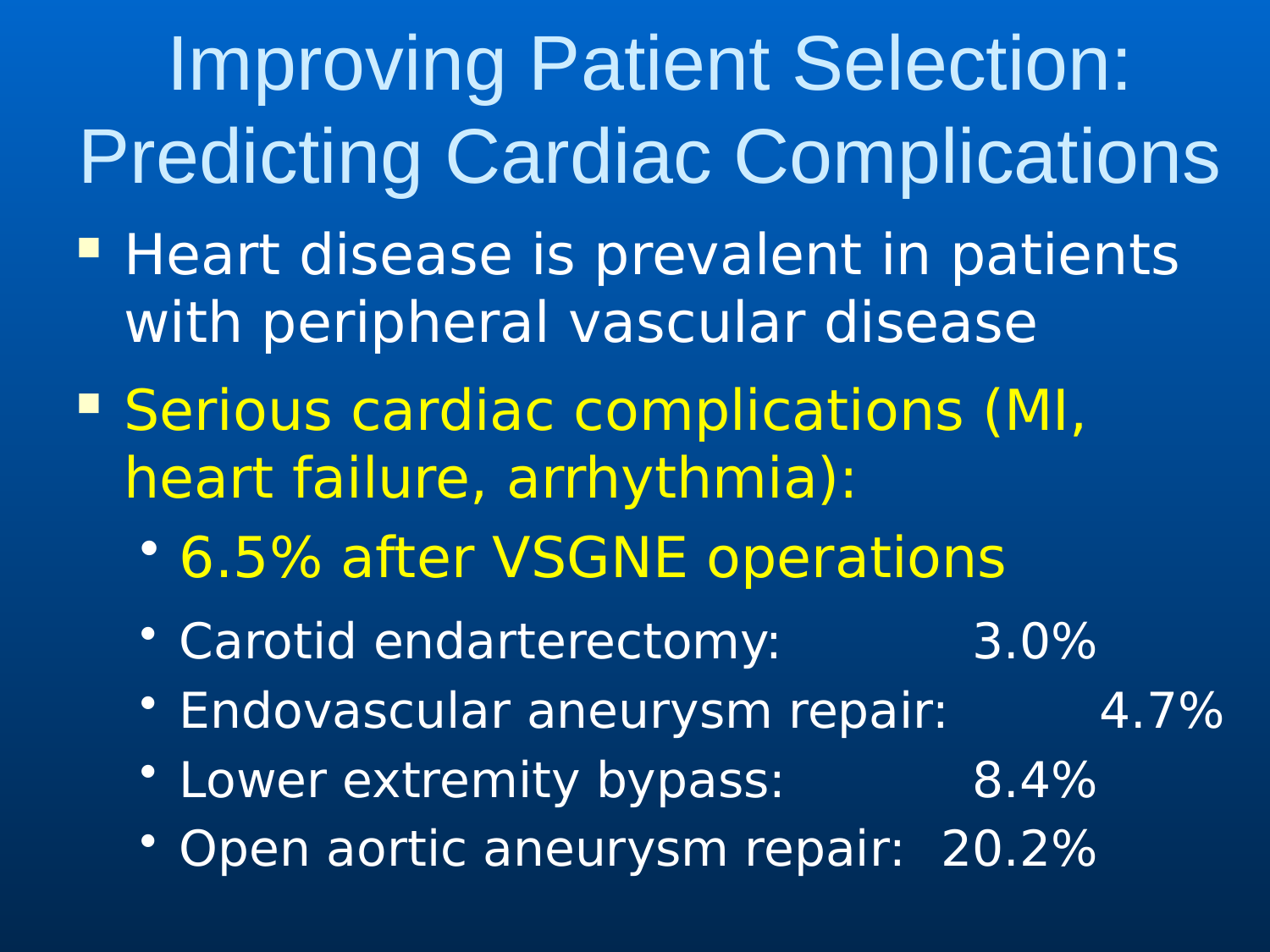

# Improving Patient Selection: Predicting Cardiac Complications
Heart disease is prevalent in patients with peripheral vascular disease
Serious cardiac complications (MI, heart failure, arrhythmia):
6.5% after VSGNE operations
Carotid endarterectomy:		  3.0%
Endovascular aneurysm repair:	  4.7%
Lower extremity bypass:		  8.4%
Open aortic aneurysm repair:	20.2%